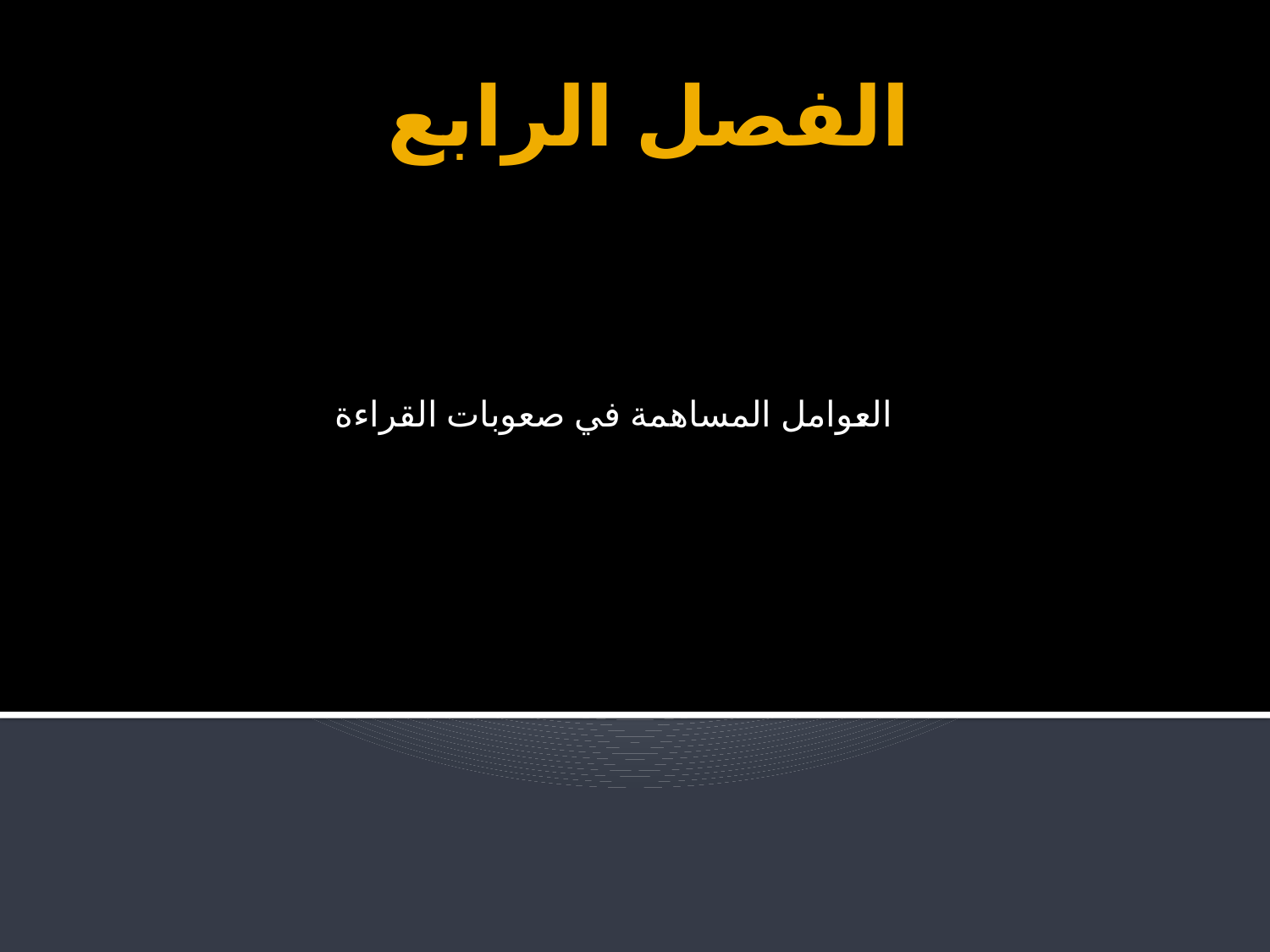

# الفصل الرابع
العوامل المساهمة في صعوبات القراءة